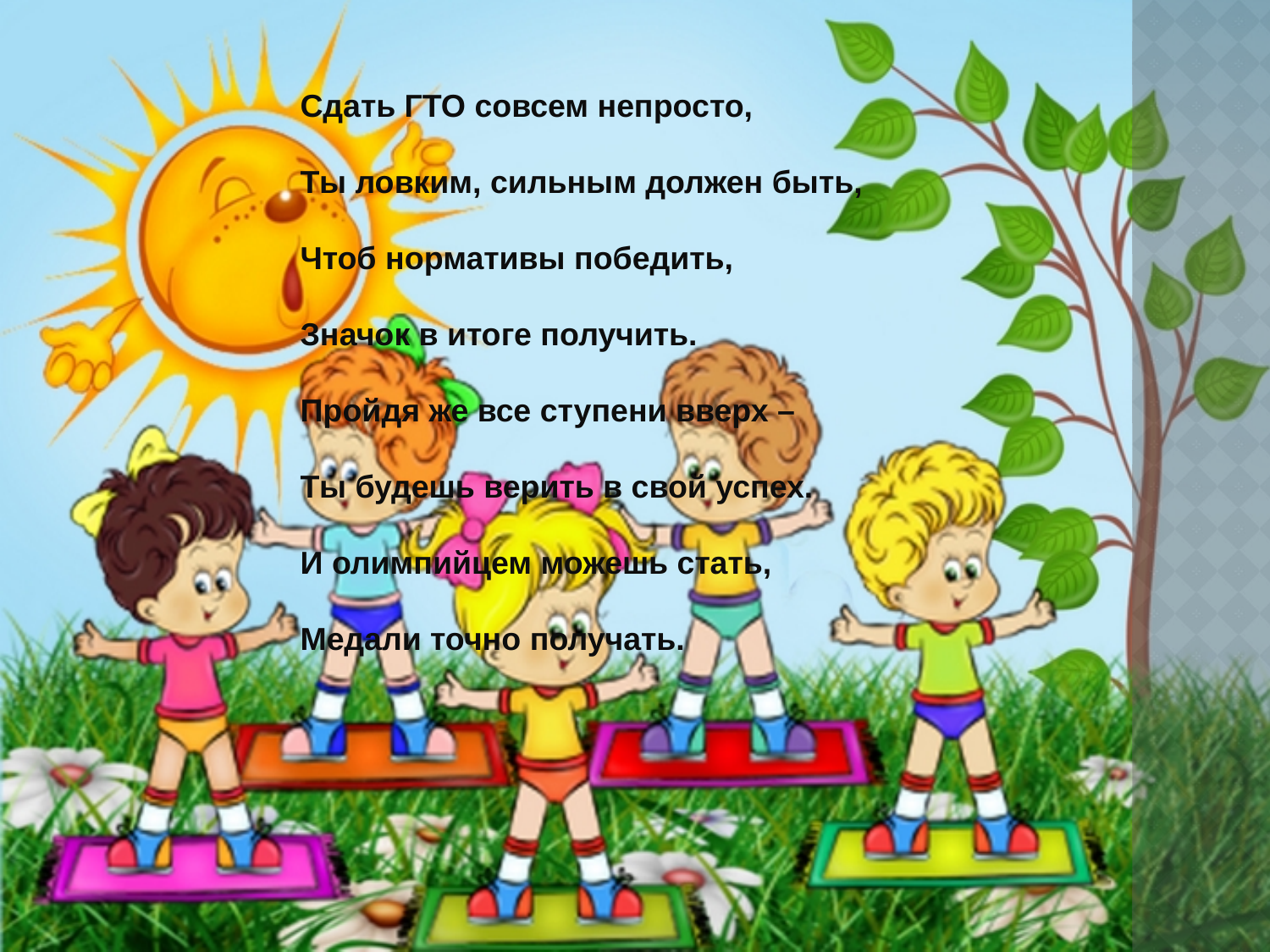

Сдать ГТО совсем непросто,

Ты ловким, сильным должен быть,

Чтоб нормативы победить,

Значок в итоге получить.

Пройдя же все ступени вверх –

Ты будешь верить в свой успех.

И олимпийцем можешь стать,

Медали точно получать.